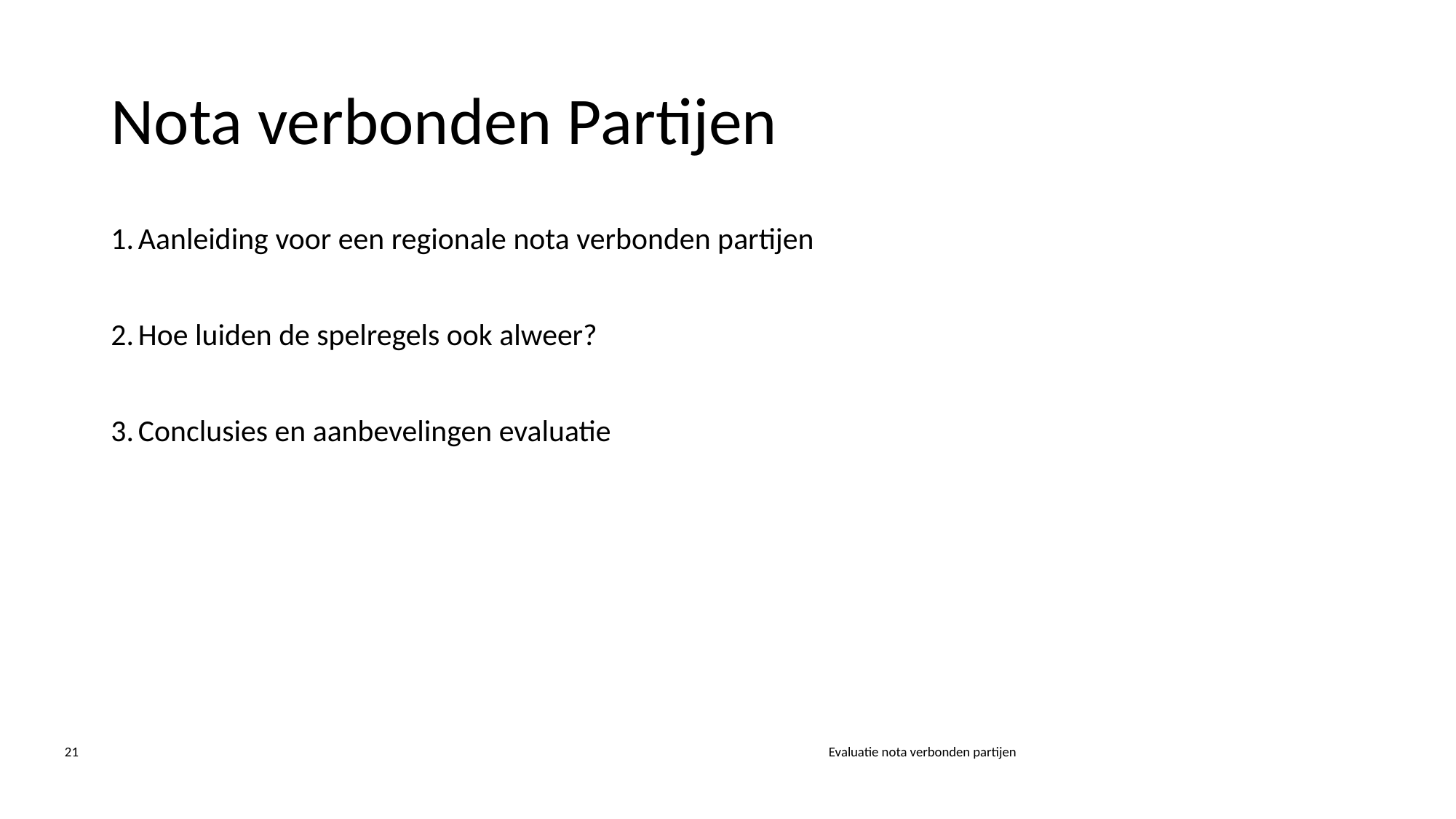

# Nota verbonden Partijen
Aanleiding voor een regionale nota verbonden partijen

Hoe luiden de spelregels ook alweer?

Conclusies en aanbevelingen evaluatie

21 							Evaluatie nota verbonden partijen